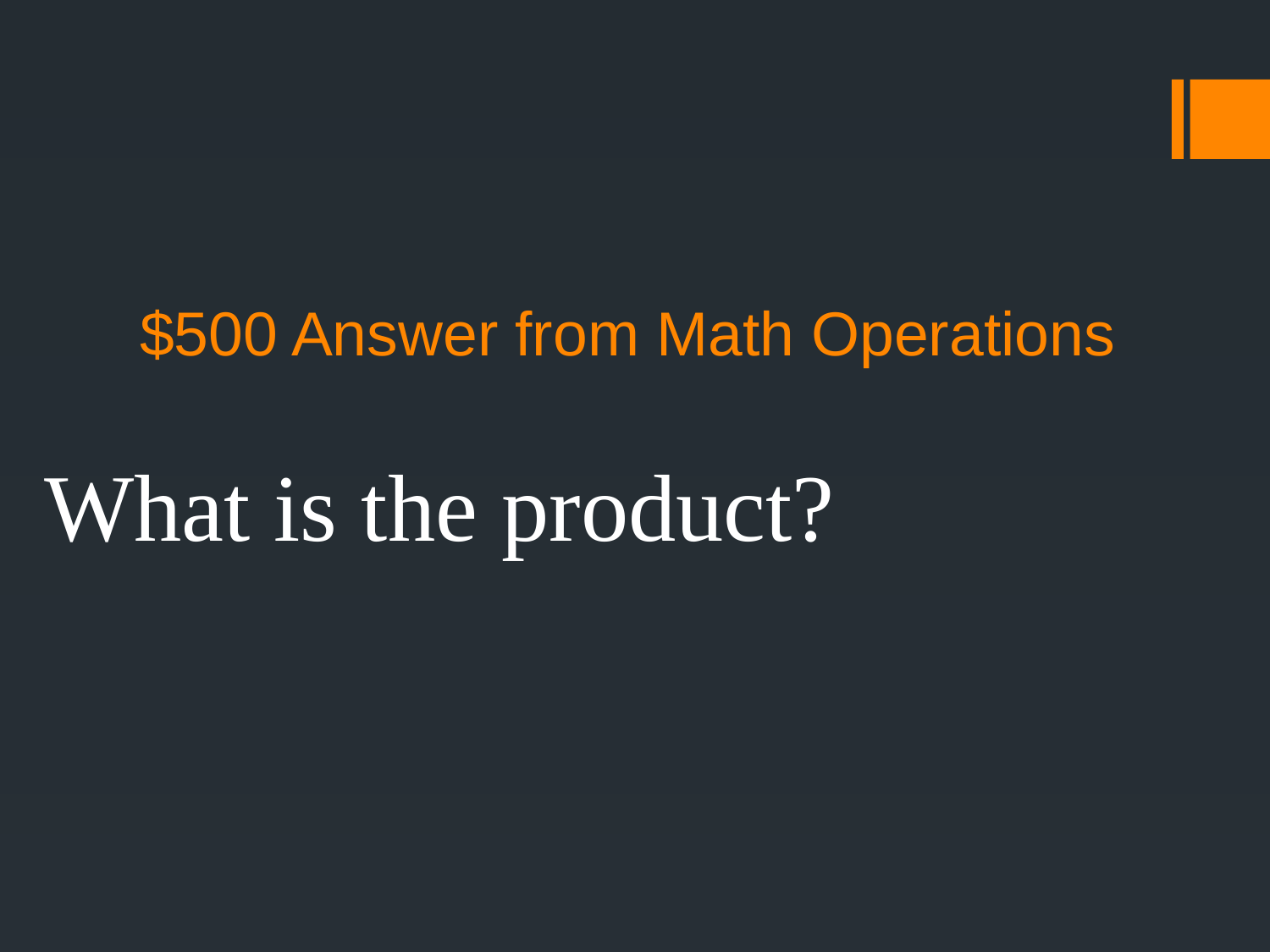

# $500 Answer from Math Operations
What is the product?